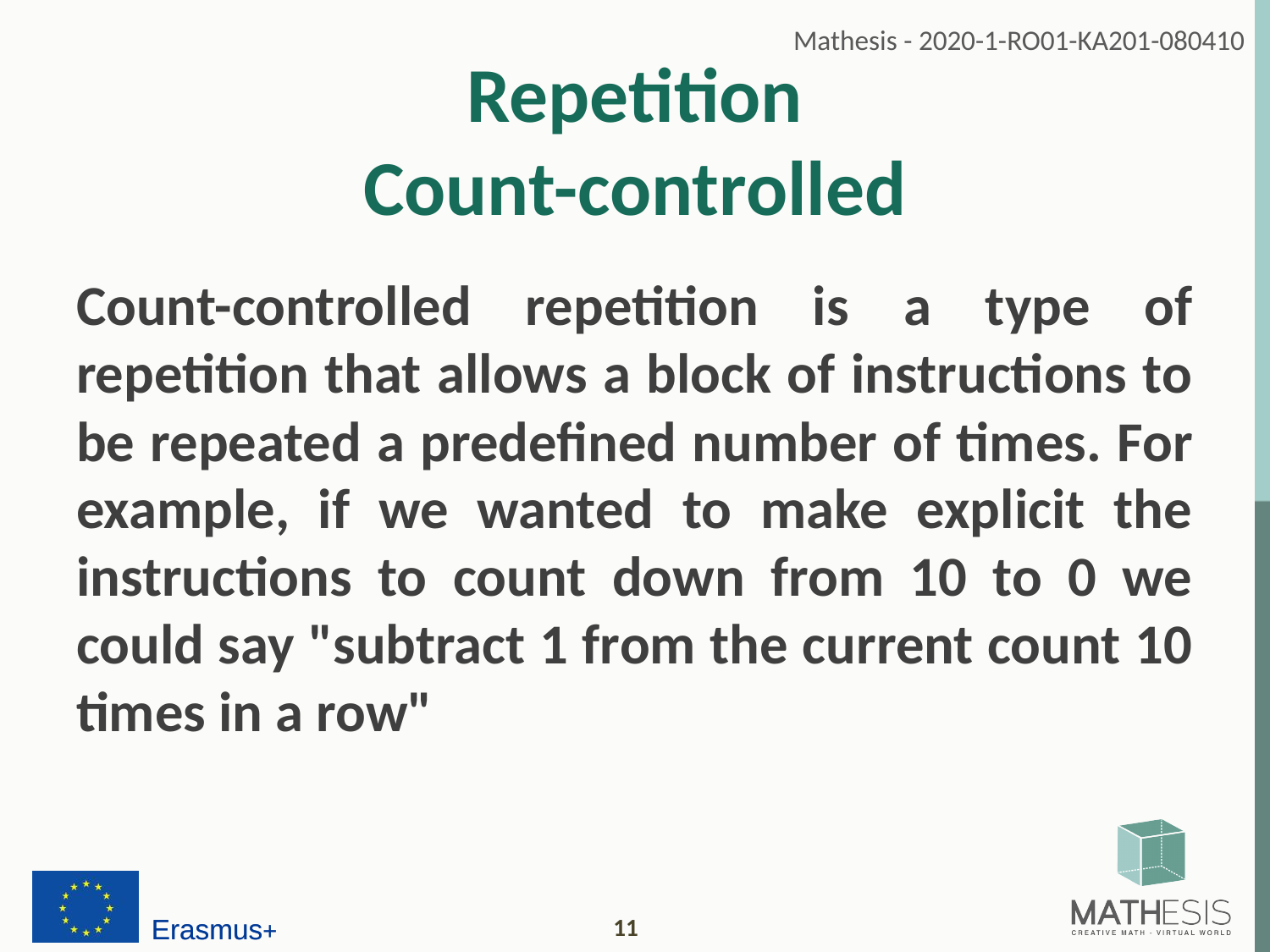

# Repetition
Count-controlled
Count-controlled repetition is a type of repetition that allows a block of instructions to be repeated a predefined number of times. For example, if we wanted to make explicit the instructions to count down from 10 to 0 we could say "subtract 1 from the current count 10 times in a row"